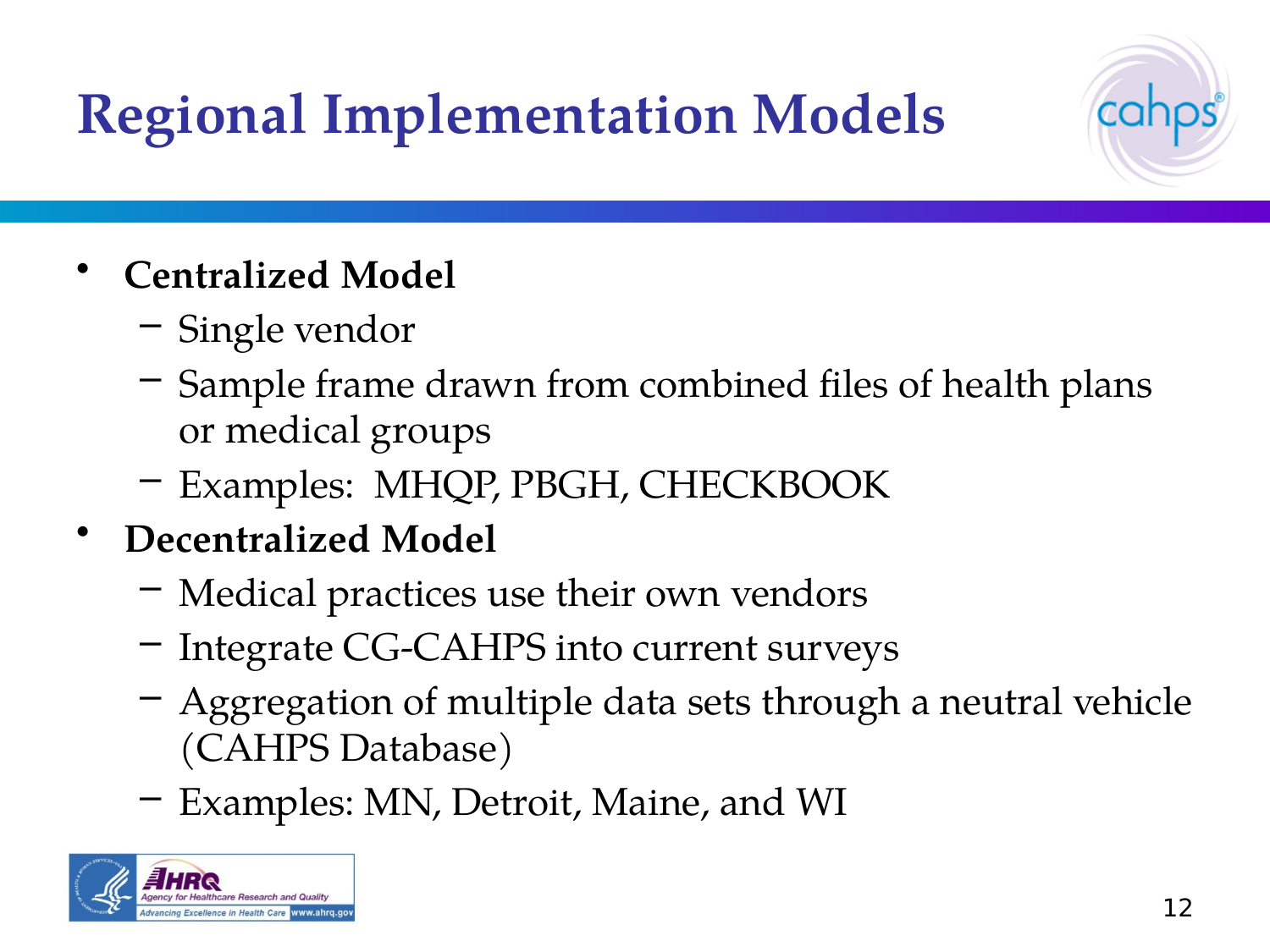

# Regional Implementation Models

Centralized Model
Single vendor
Sample frame drawn from combined files of health plans or medical groups
Examples:  MHQP, PBGH, CHECKBOOK
Decentralized Model
Medical practices use their own vendors
Integrate CG-CAHPS into current surveys
Aggregation of multiple data sets through a neutral vehicle (CAHPS Database)
Examples: MN, Detroit, Maine, and WI
12